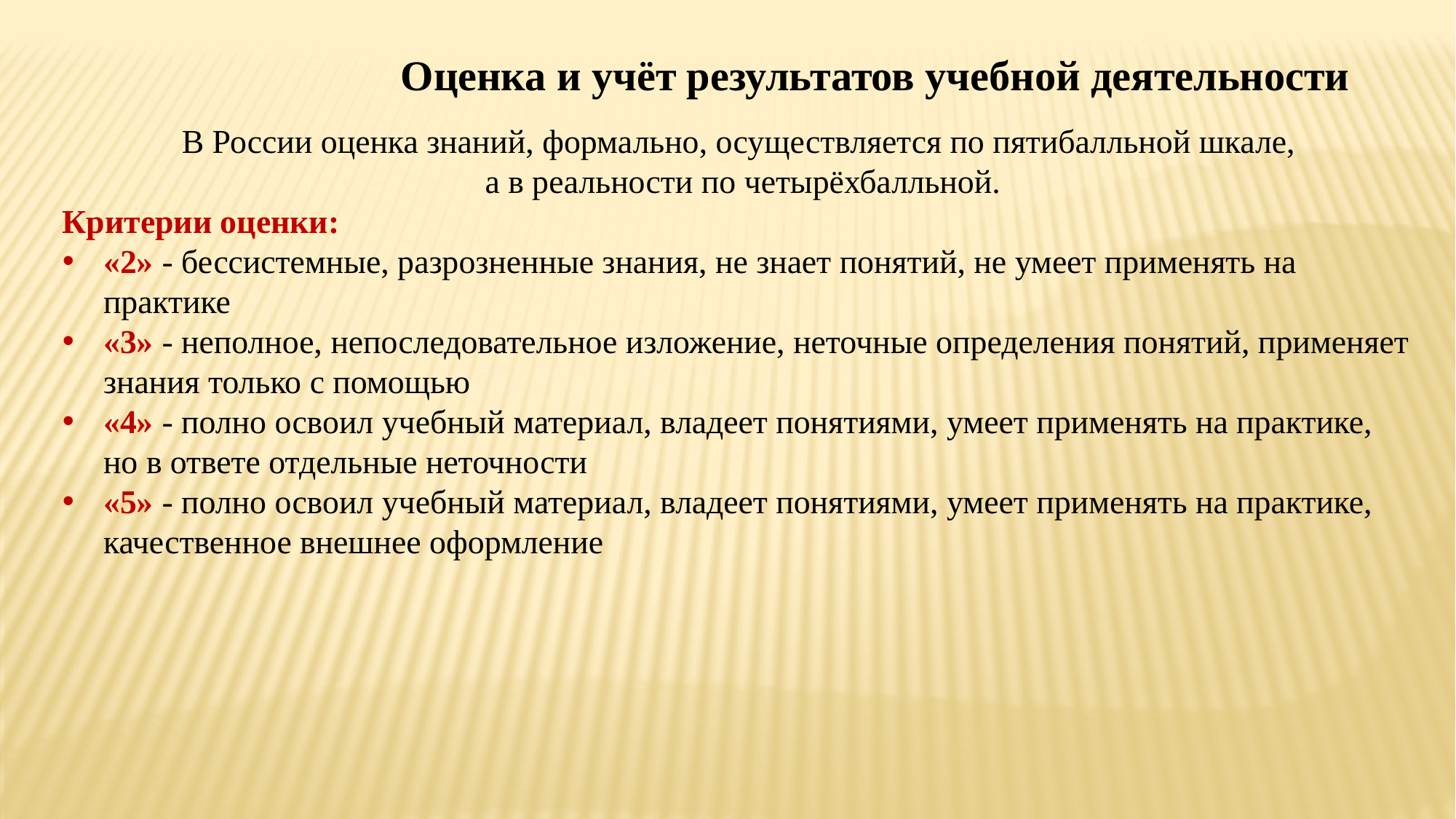

Оценка и учёт результатов учебной деятельности
В России оценка знаний, формально, осуществляется по пятибалльной шкале,
 а в реальности по четырёхбалльной.
Критерии оценки:
«2» - бессистемные, разрозненные знания, не знает понятий, не умеет применять на практике
«3» - неполное, непоследовательное изложение, неточные определения понятий, применяет знания только с помощью
«4» - полно освоил учебный материал, владеет понятиями, умеет применять на практике, но в ответе отдельные неточности
«5» - полно освоил учебный материал, владеет понятиями, умеет применять на практике, качественное внешнее оформление